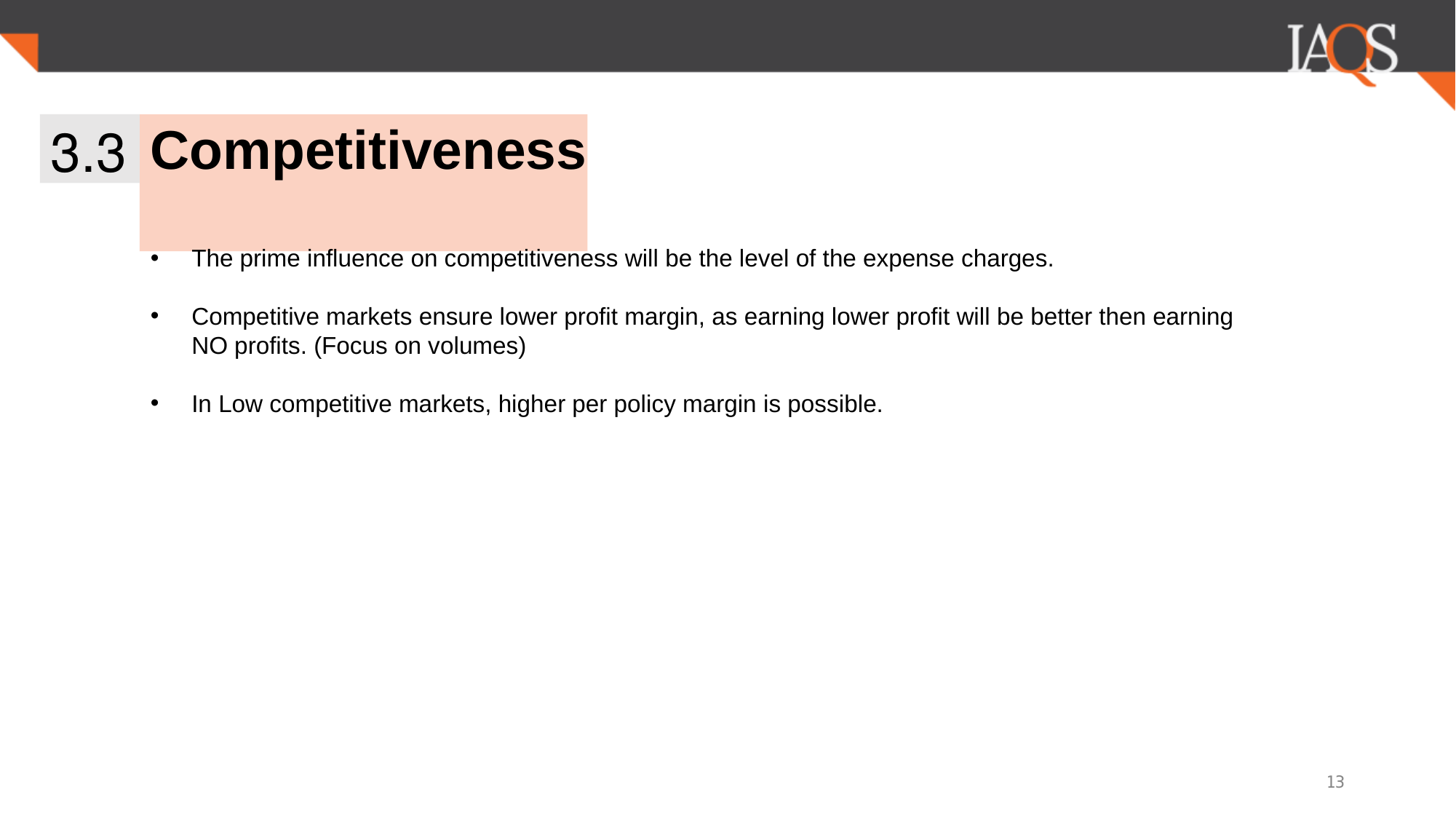

3.3
# Competitiveness
The prime influence on competitiveness will be the level of the expense charges.
Competitive markets ensure lower profit margin, as earning lower profit will be better then earning
NO profits. (Focus on volumes)
In Low competitive markets, higher per policy margin is possible.
13